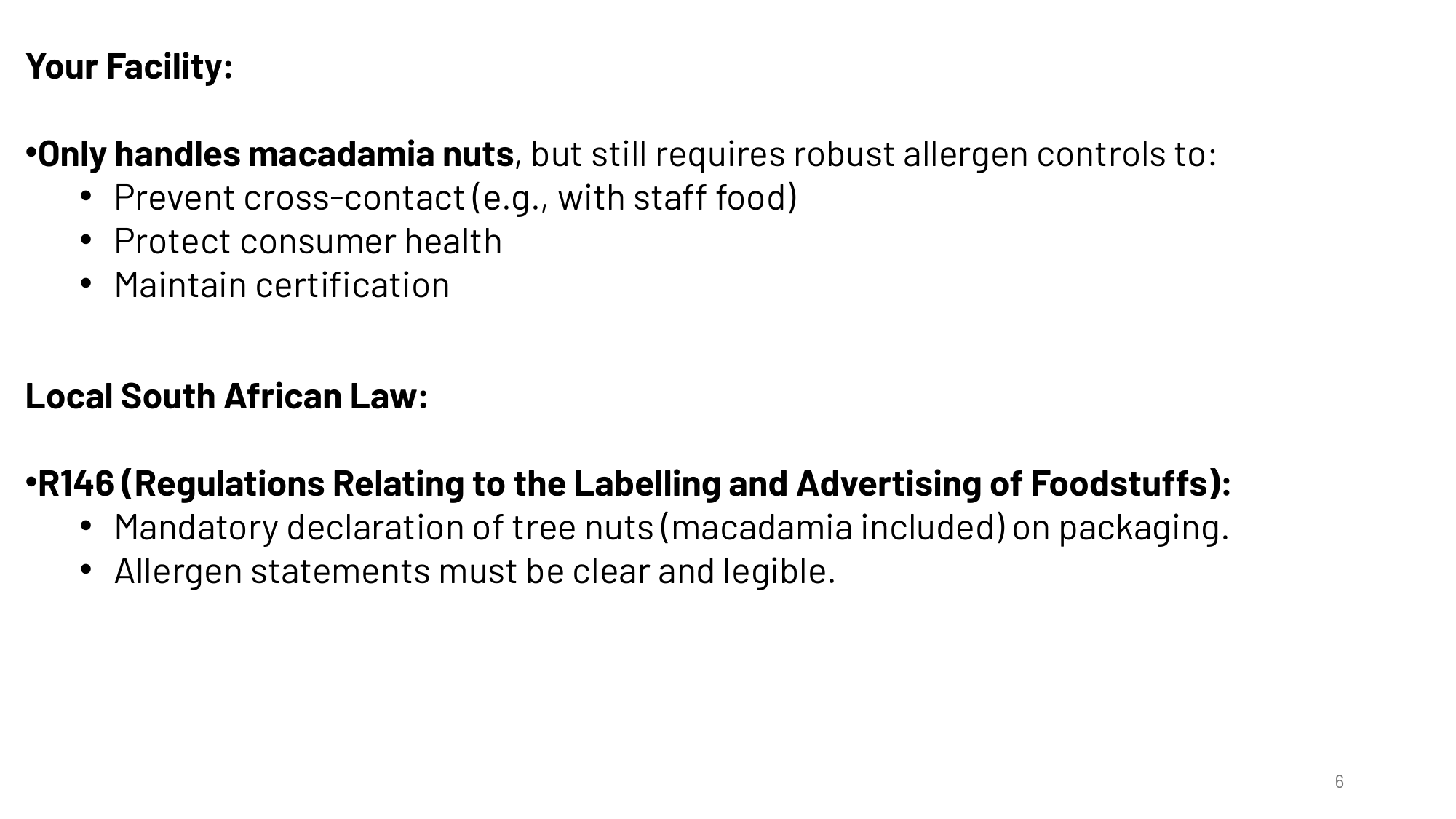

Your Facility:

Only handles macadamia nuts, but still requires robust allergen controls to:
Prevent cross-contact (e.g., with staff food)
Protect consumer health
Maintain certification
Local South African Law:

R146 (Regulations Relating to the Labelling and Advertising of Foodstuffs):
Mandatory declaration of tree nuts (macadamia included) on packaging.
Allergen statements must be clear and legible.
6